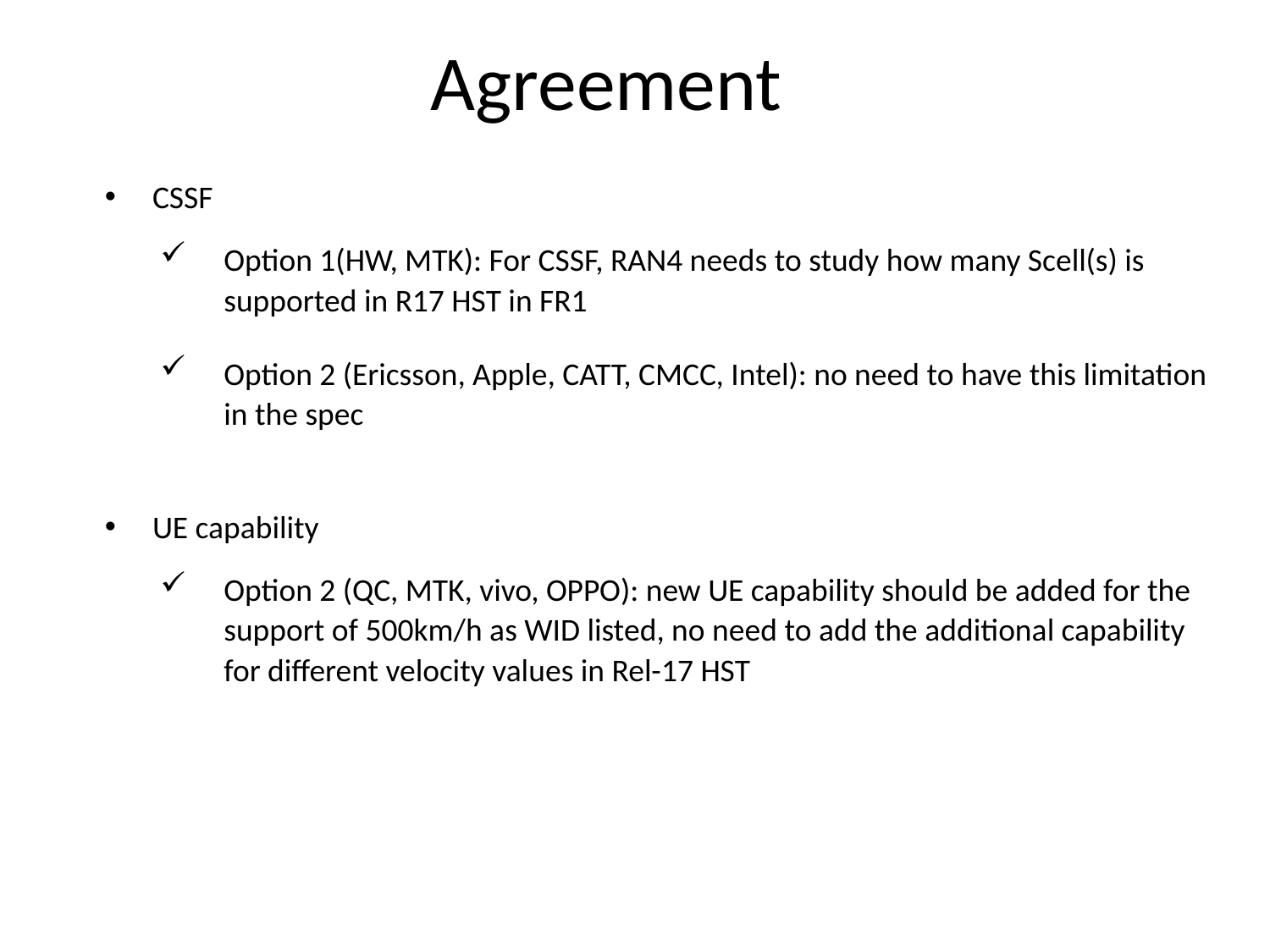

# Agreement

CSSF
Option 1(HW, MTK): For CSSF, RAN4 needs to study how many Scell(s) is supported in R17 HST in FR1
Option 2 (Ericsson, Apple, CATT, CMCC, Intel): no need to have this limitation in the spec

UE capability
Option 2 (QC, MTK, vivo, OPPO): new UE capability should be added for the support of 500km/h as WID listed, no need to add the additional capability for different velocity values in Rel-17 HST